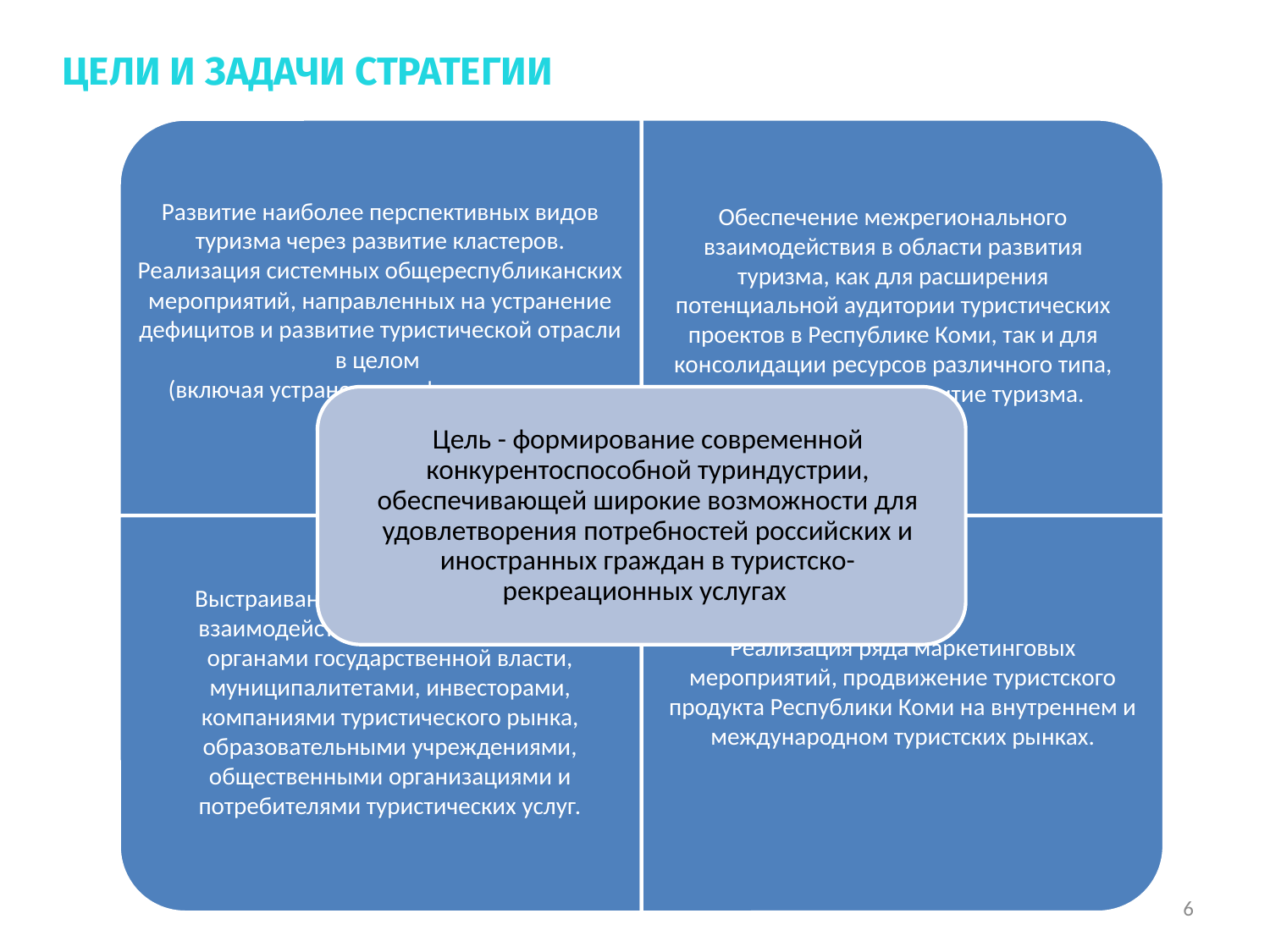

ЦЕЛИ И ЗАДАЧИ СТРАТЕГИИ
Развитие наиболее перспективных видов туризма через развитие кластеров. Реализация системных общереспубликанских мероприятий, направленных на устранение дефицитов и развитие туристической отрасли в целом
(включая устранение инфраструктурных дефицитов).

Обеспечение межрегионального взаимодействия в области развития туризма, как для расширения потенциальной аудитории туристических проектов в Республике Коми, так и для консолидации ресурсов различного типа, направленных на развитие туризма.

Выстраивание эффективной системы взаимодействия партнерства между органами государственной власти, муниципалитетами, инвесторами, компаниями туристического рынка, образовательными учреждениями, общественными организациями и потребителями туристических услуг.

Реализация ряда маркетинговых мероприятий, продвижение туристского продукта Республики Коми на внутреннем и международном туристских рынках.

Цель - формирование современной конкурентоспособной туриндустрии, обеспечивающей широкие возможности для удовлетворения потребностей российских и иностранных граждан в туристско-рекреационных услугах
6